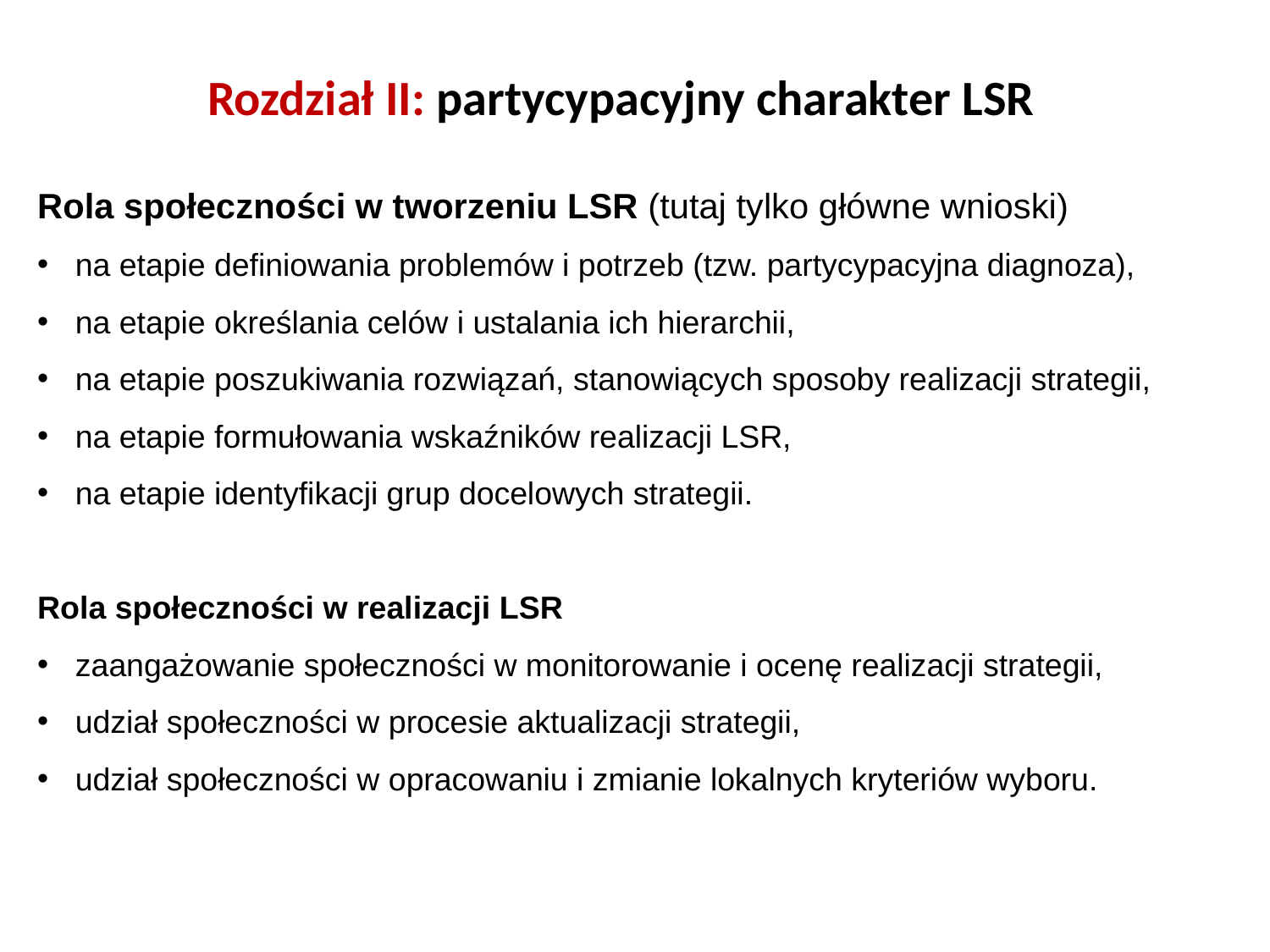

# Rozdział II: partycypacyjny charakter LSR

Rola społeczności w tworzeniu LSR (tutaj tylko główne wnioski)
na etapie definiowania problemów i potrzeb (tzw. partycypacyjna diagnoza),
na etapie określania celów i ustalania ich hierarchii,
na etapie poszukiwania rozwiązań, stanowiących sposoby realizacji strategii,
na etapie formułowania wskaźników realizacji LSR,
na etapie identyfikacji grup docelowych strategii.

Rola społeczności w realizacji LSR
zaangażowanie społeczności w monitorowanie i ocenę realizacji strategii,
udział społeczności w procesie aktualizacji strategii,
udział społeczności w opracowaniu i zmianie lokalnych kryteriów wyboru.